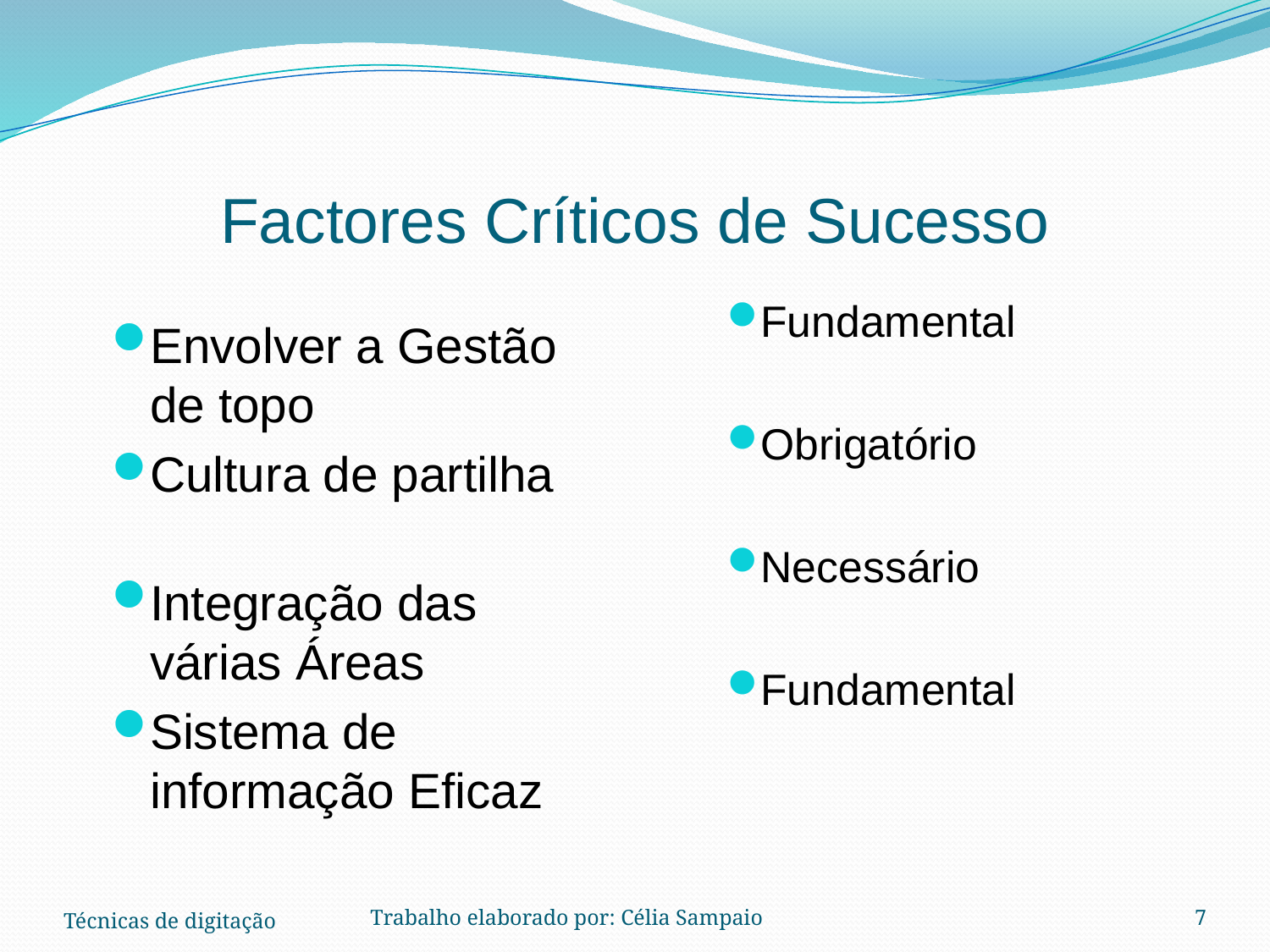

# Factores Críticos de Sucesso
Fundamental

Obrigatório

Necessário

Fundamental
Envolver a Gestão de topo
Cultura de partilha
Integração das várias Áreas
Sistema de informação Eficaz
Técnicas de digitação
Trabalho elaborado por: Célia Sampaio
7